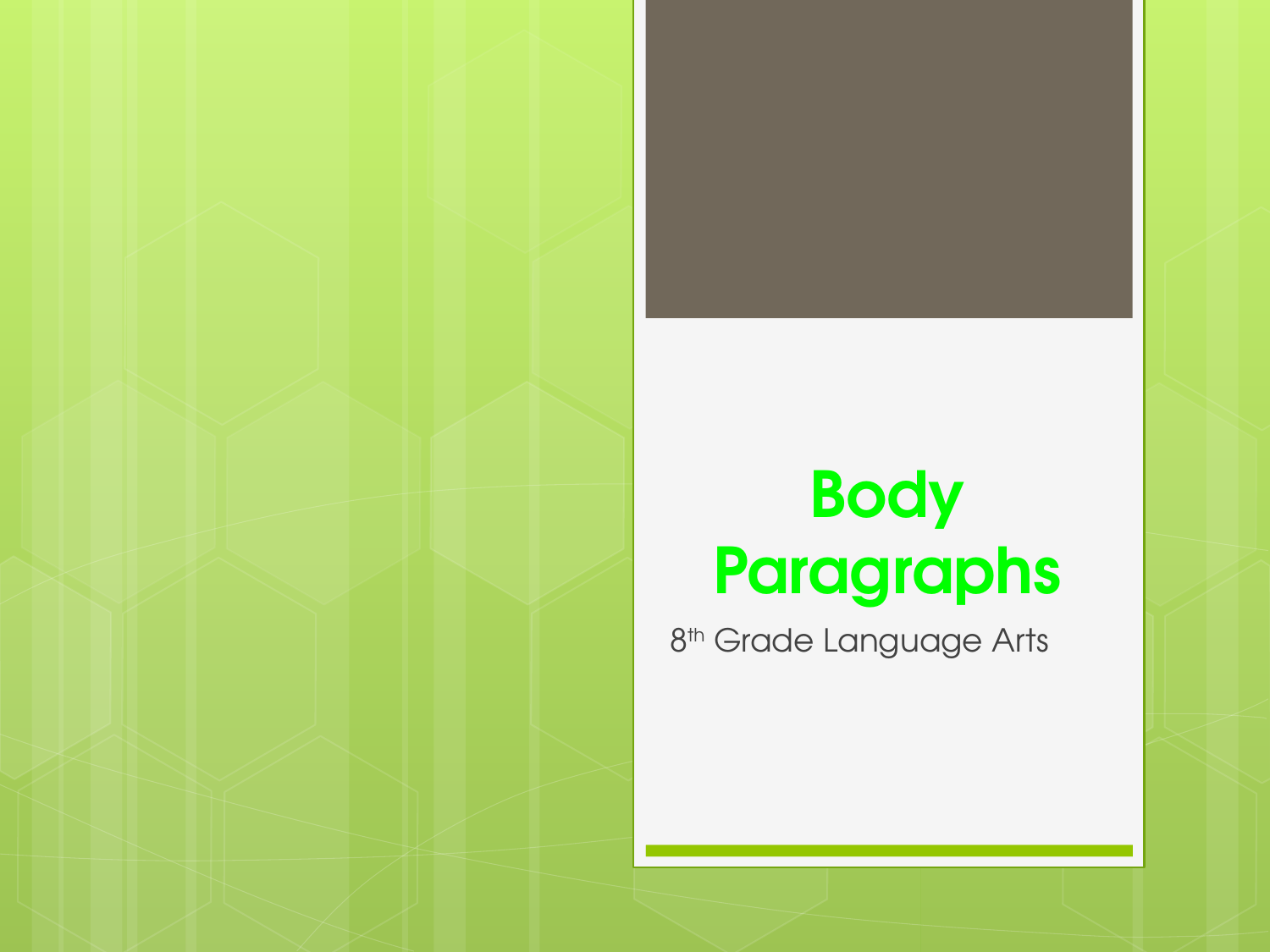

# Body Paragraphs
8th Grade Language Arts